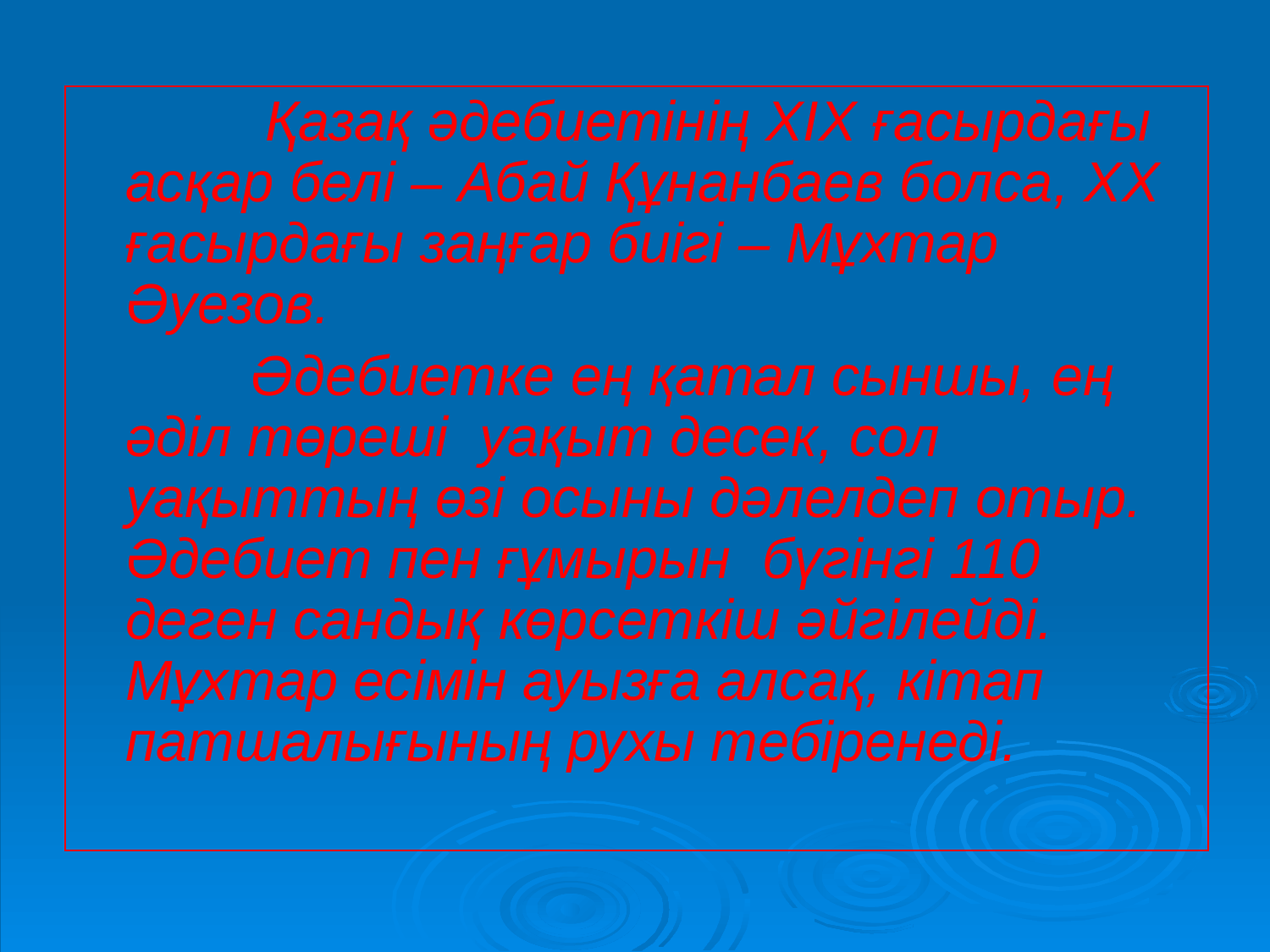

Қазақ әдебиетінің ХІХ ғасырдағы асқар белі – Абай Құнанбаев болса, ХХ ғасырдағы заңғар биігі – Мұхтар Әуезов.
           Әдебиетке ең қатал сыншы, ең әділ төреші  уақыт десек, сол уақыттың өзі осыны дәлелдеп отыр. Әдебиет пен ғұмырын  бүгінгі 110 деген сандық көрсеткіш әйгілейді. Мұхтар есімін ауызға алсақ, кітап патшалығының рухы тебіренеді.